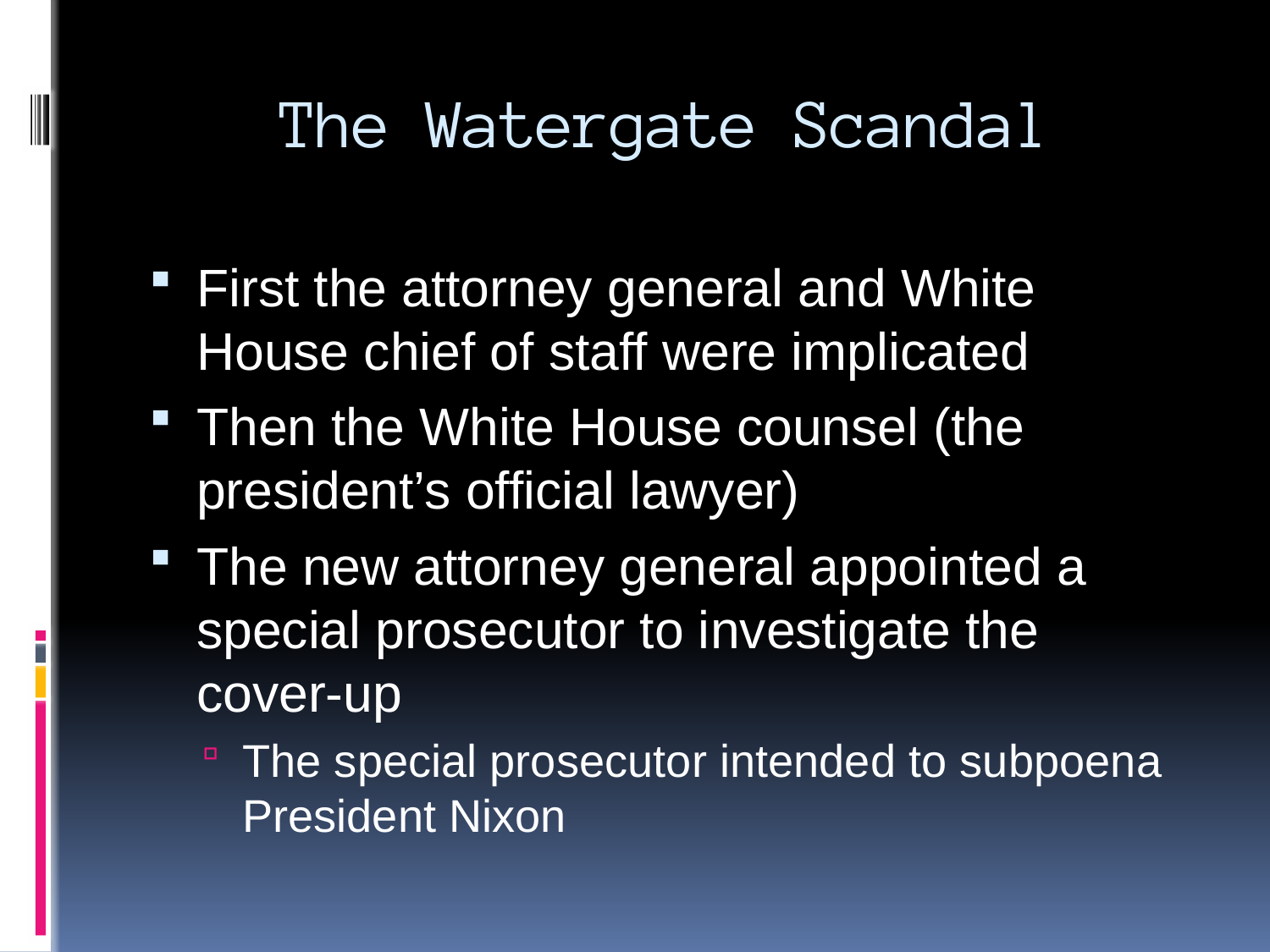

# The Watergate Scandal
First the attorney general and White House chief of staff were implicated
Then the White House counsel (the president’s official lawyer)
The new attorney general appointed a special prosecutor to investigate the cover-up
The special prosecutor intended to subpoena President Nixon